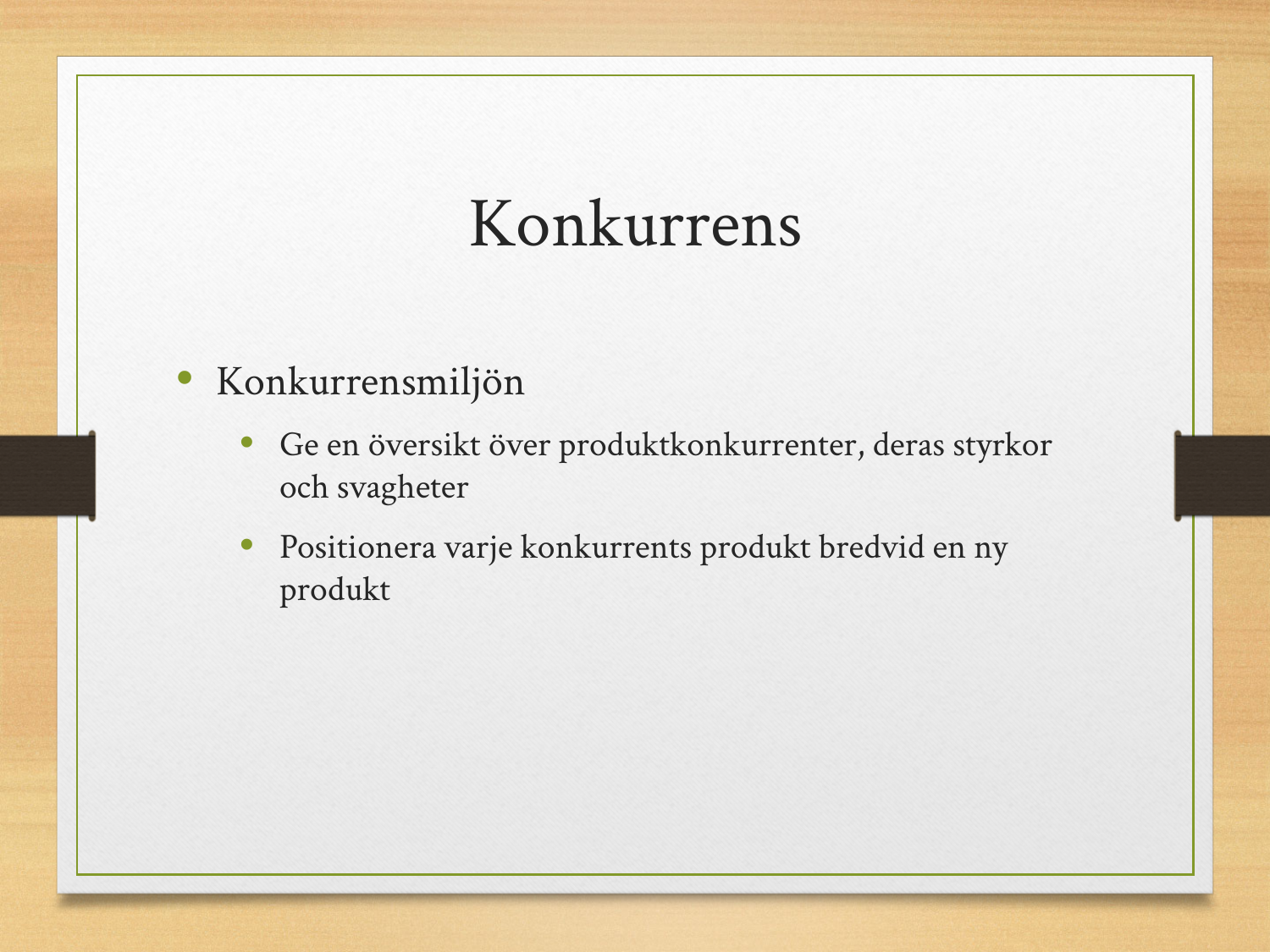

# Konkurrens
Konkurrensmiljön
Ge en översikt över produktkonkurrenter, deras styrkor och svagheter
Positionera varje konkurrents produkt bredvid en ny produkt